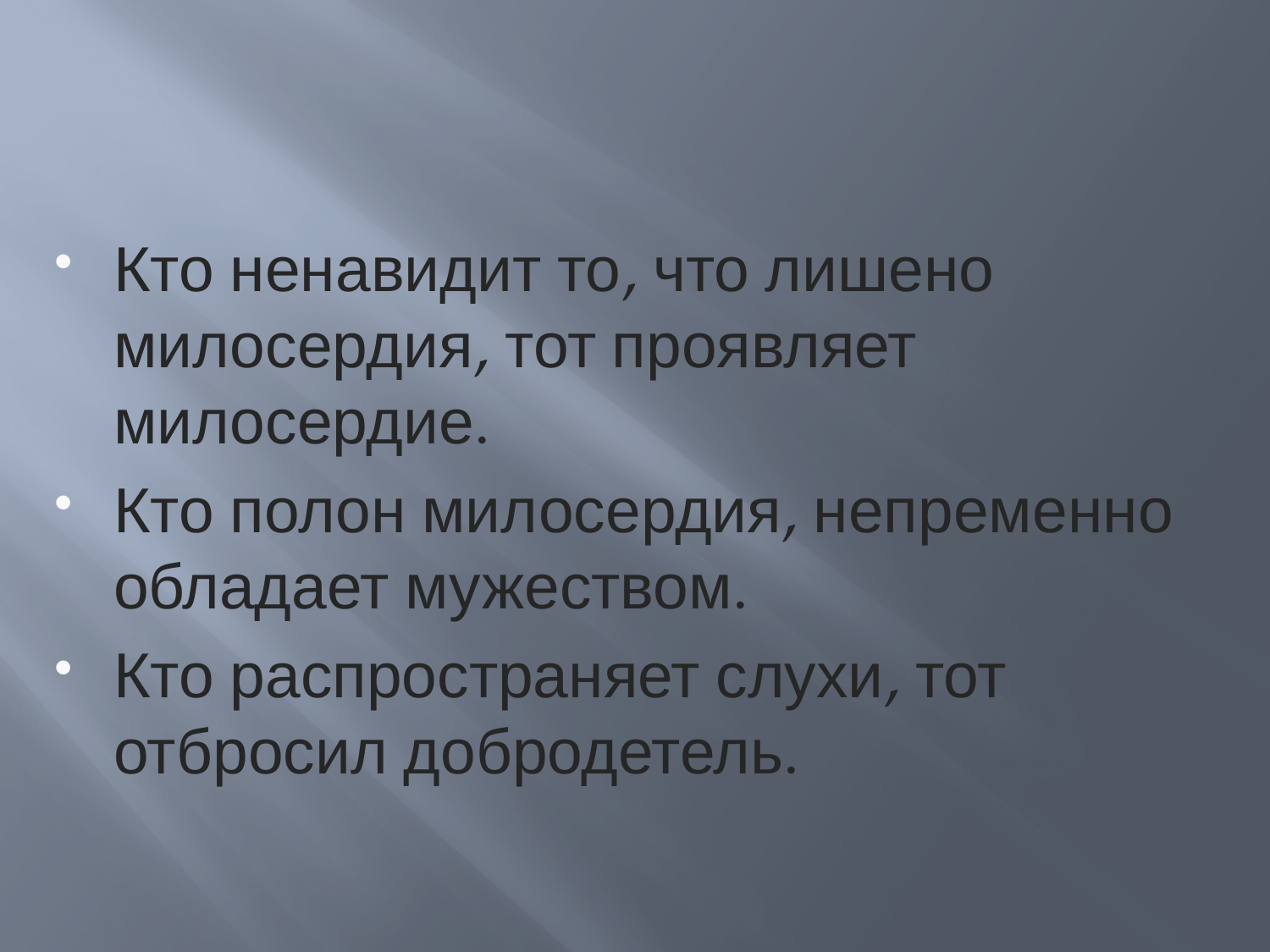

Кто ненавидит то, что лишено милосердия, тот проявляет милосердие.
Кто полон милосердия, непременно обладает мужеством.
Кто распространяет слухи, тот отбросил добродетель.